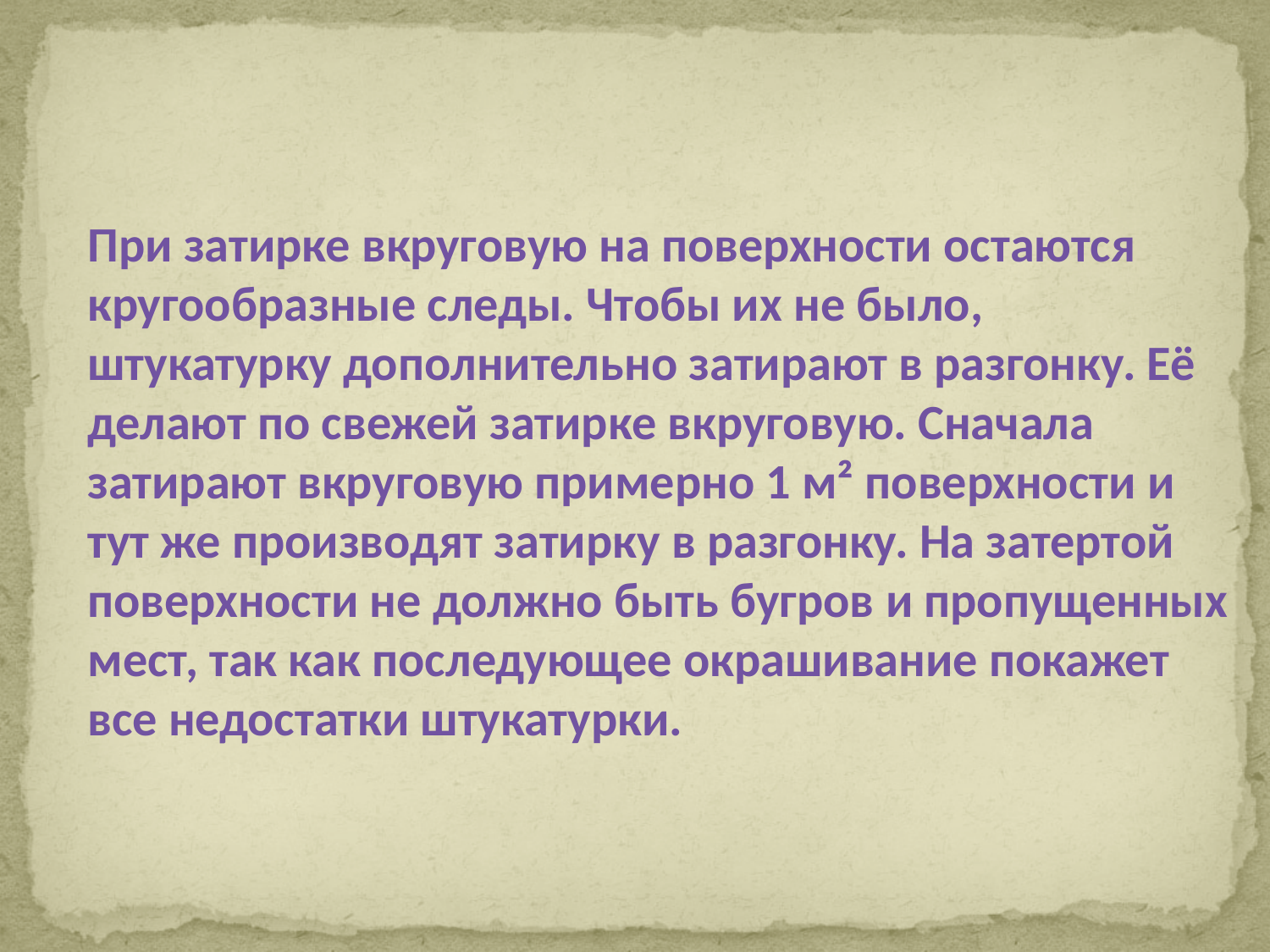

При затирке вкруговую на поверхности остаются кругообразные следы. Чтобы их не было, штукатурку дополнительно затирают в разгонку. Её делают по свежей затирке вкруговую. Сначала затирают вкруговую примерно 1 м² поверхности и тут же производят затирку в разгонку. На затертой поверхности не должно быть бугров и пропущенных мест, так как последующее окрашивание покажет все недостатки штукатурки.